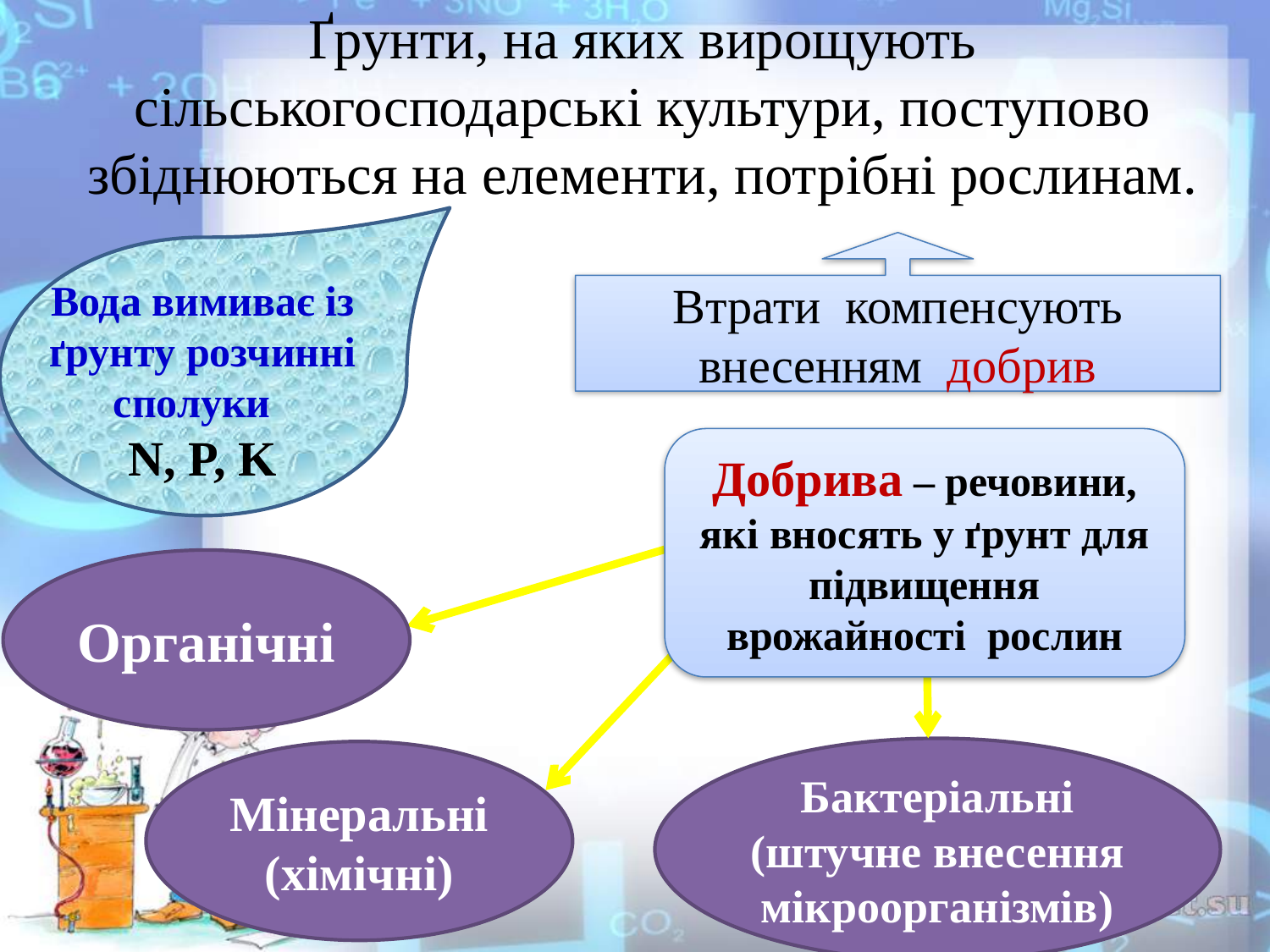

# Ґрунти, на яких вирощують сільськогосподарські культури, поступово збіднюються на елементи, потрібні рослинам.
Втрати  компенсують внесенням  добрив

Вода вимиває із ґрунту розчинні сполуки
N, P, K
Добрива – речовини, які вносять у ґрунт для підвищення врожайності  рослин
Органічні
Бактеріальні
(штучне внесення мікроорганізмів)
Мінеральні
(хімічні)